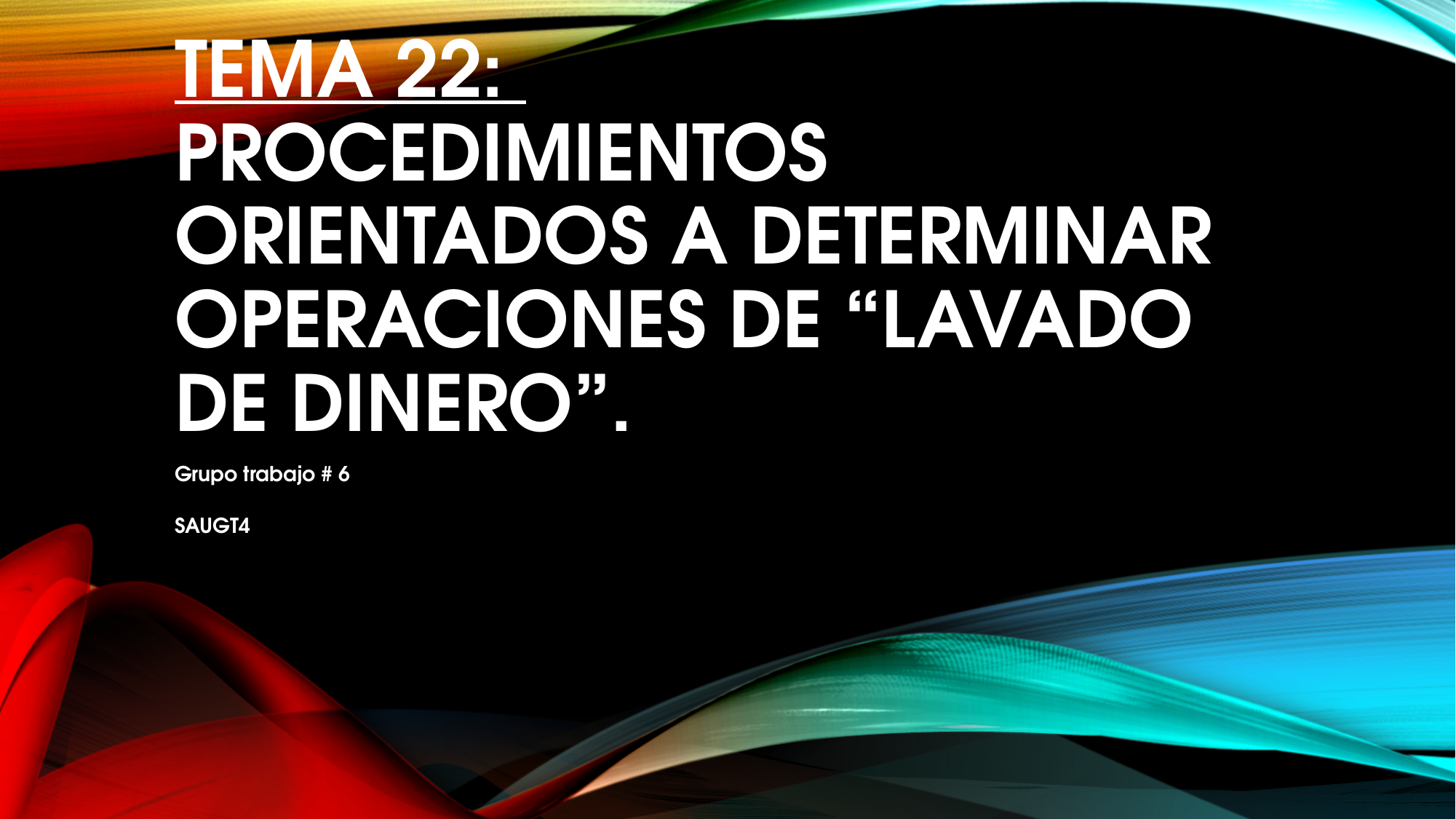

# TEMA 22: PROCEDIMIENTOS  ORIENTADOS A DETERMINAR OPERACIONES DE “LAVADO DE DINERO”.

Grupo trabajo # 6
SAUGT4